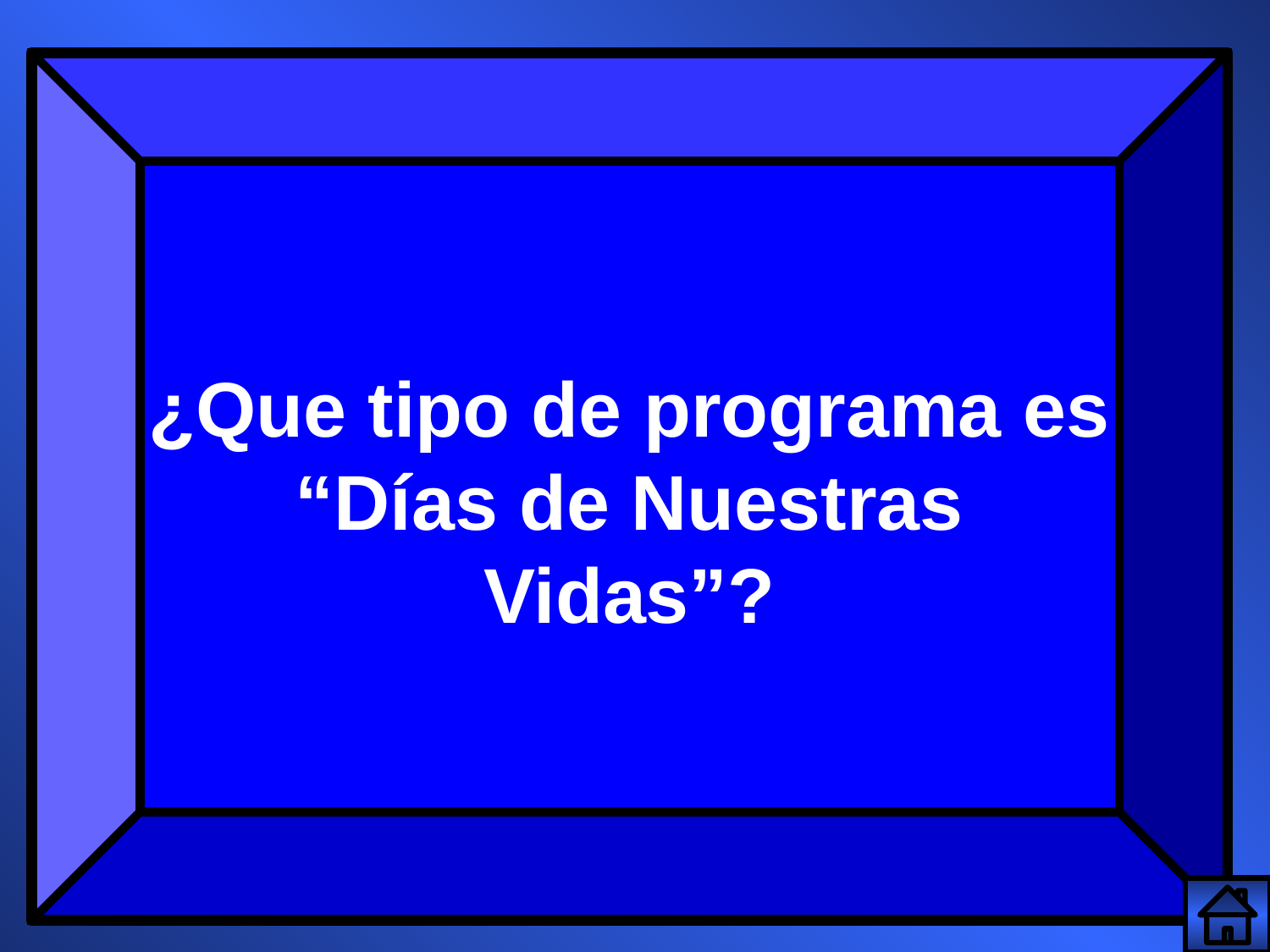

¿Que tipo de programa es
“Días de Nuestras
Vidas”?